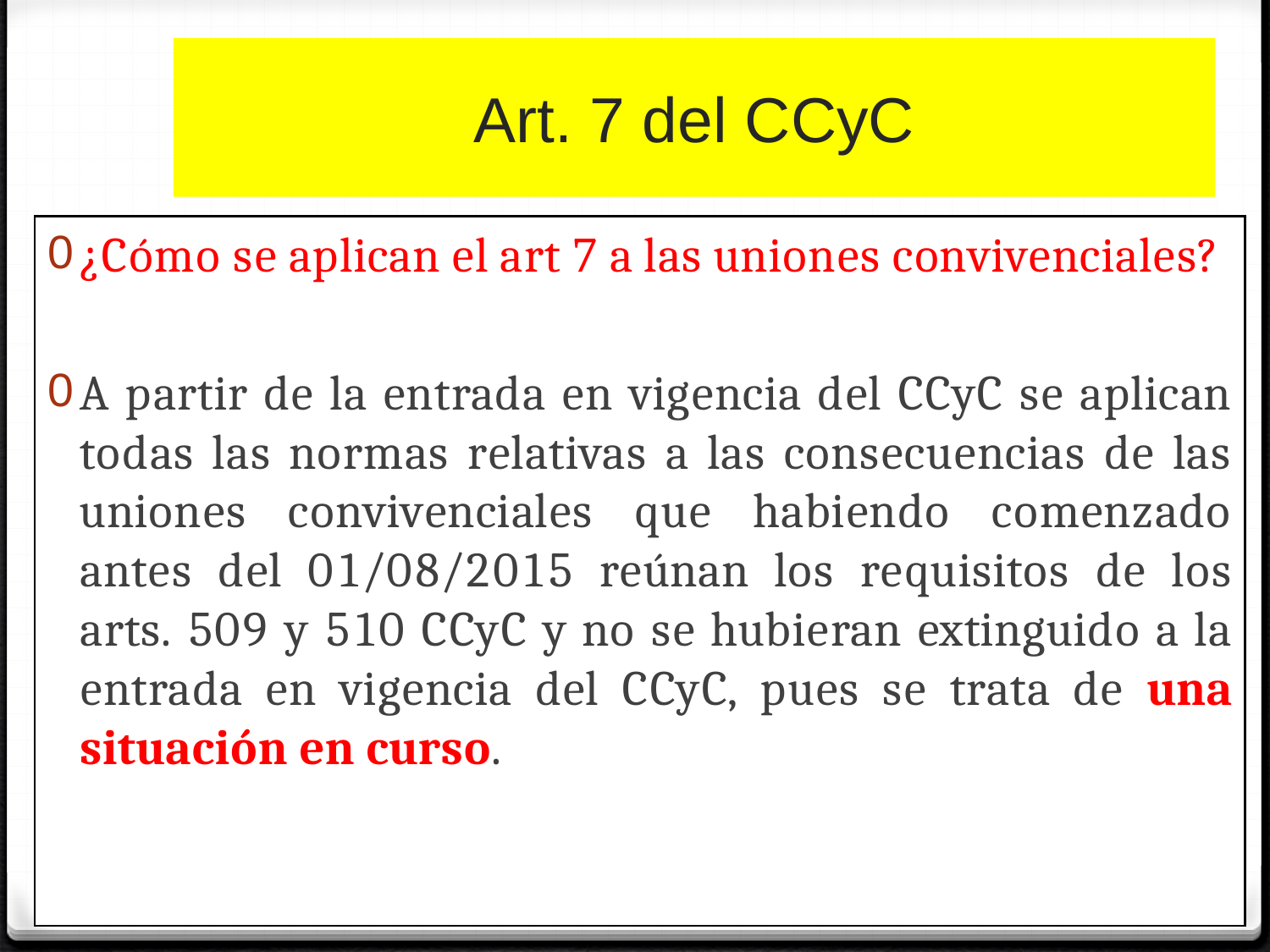

Art. 7 del CCyC
¿Cómo se aplican el art 7 a las uniones convivenciales?

A partir de la entrada en vigencia del CCyC se aplican todas las normas relativas a las consecuencias de las uniones convivenciales que habiendo comenzado antes del 01/08/2015 reúnan los requisitos de los arts. 509 y 510 CCyC y no se hubieran extinguido a la entrada en vigencia del CCyC, pues se trata de una situación en curso.